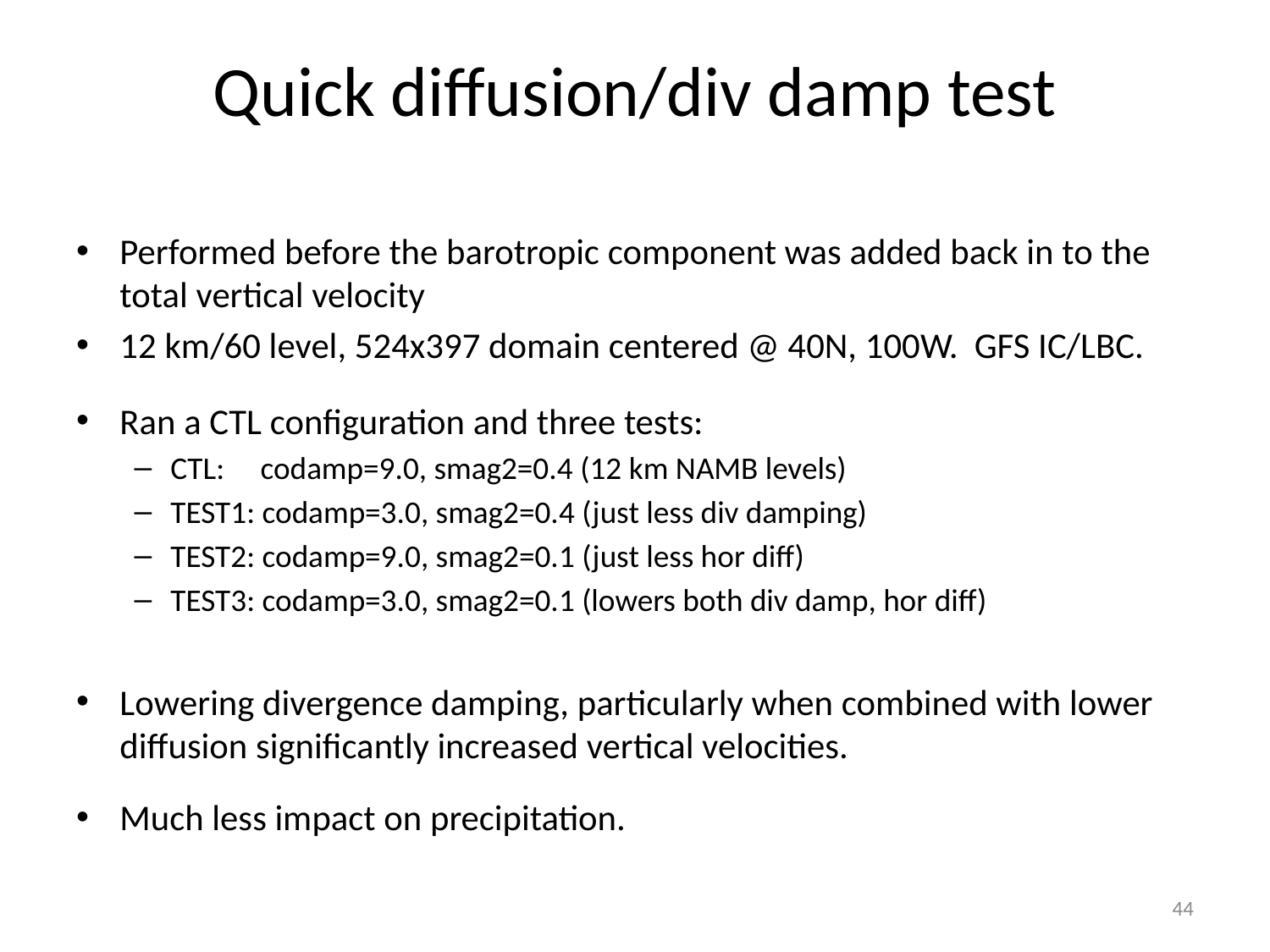

# Quick diffusion/div damp test
Performed before the barotropic component was added back in to the total vertical velocity
12 km/60 level, 524x397 domain centered @ 40N, 100W.  GFS IC/LBC.

Ran a CTL configuration and three tests:
CTL:     codamp=9.0, smag2=0.4 (12 km NAMB levels)
TEST1: codamp=3.0, smag2=0.4 (just less div damping)
TEST2: codamp=9.0, smag2=0.1 (just less hor diff)
TEST3: codamp=3.0, smag2=0.1 (lowers both div damp, hor diff)

Lowering divergence damping, particularly when combined with lower diffusion significantly increased vertical velocities.

Much less impact on precipitation.
44